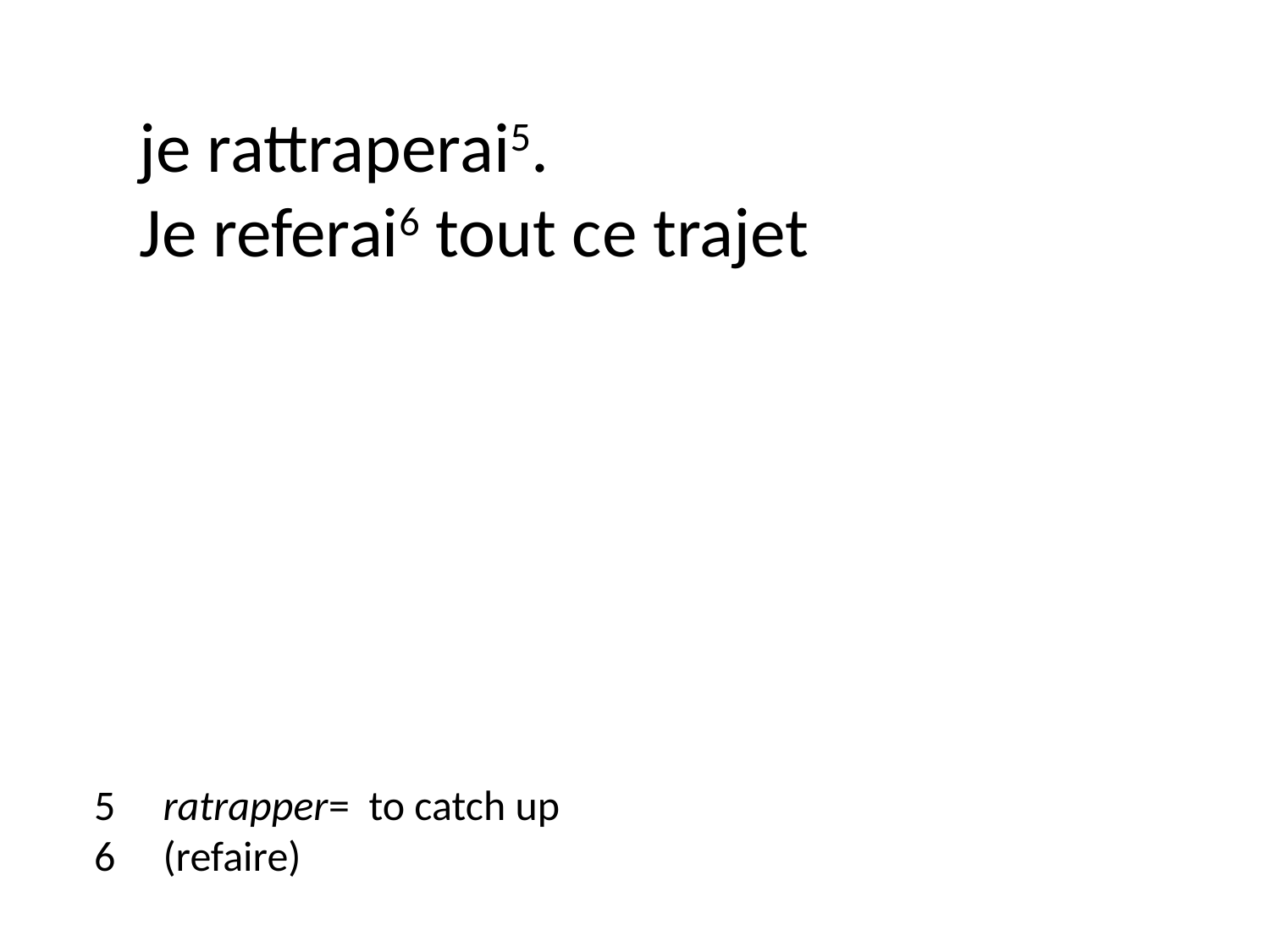

je rattraperai5.
Je referai6 tout ce trajet
5     ratrapper=  to catch up
6     (refaire)